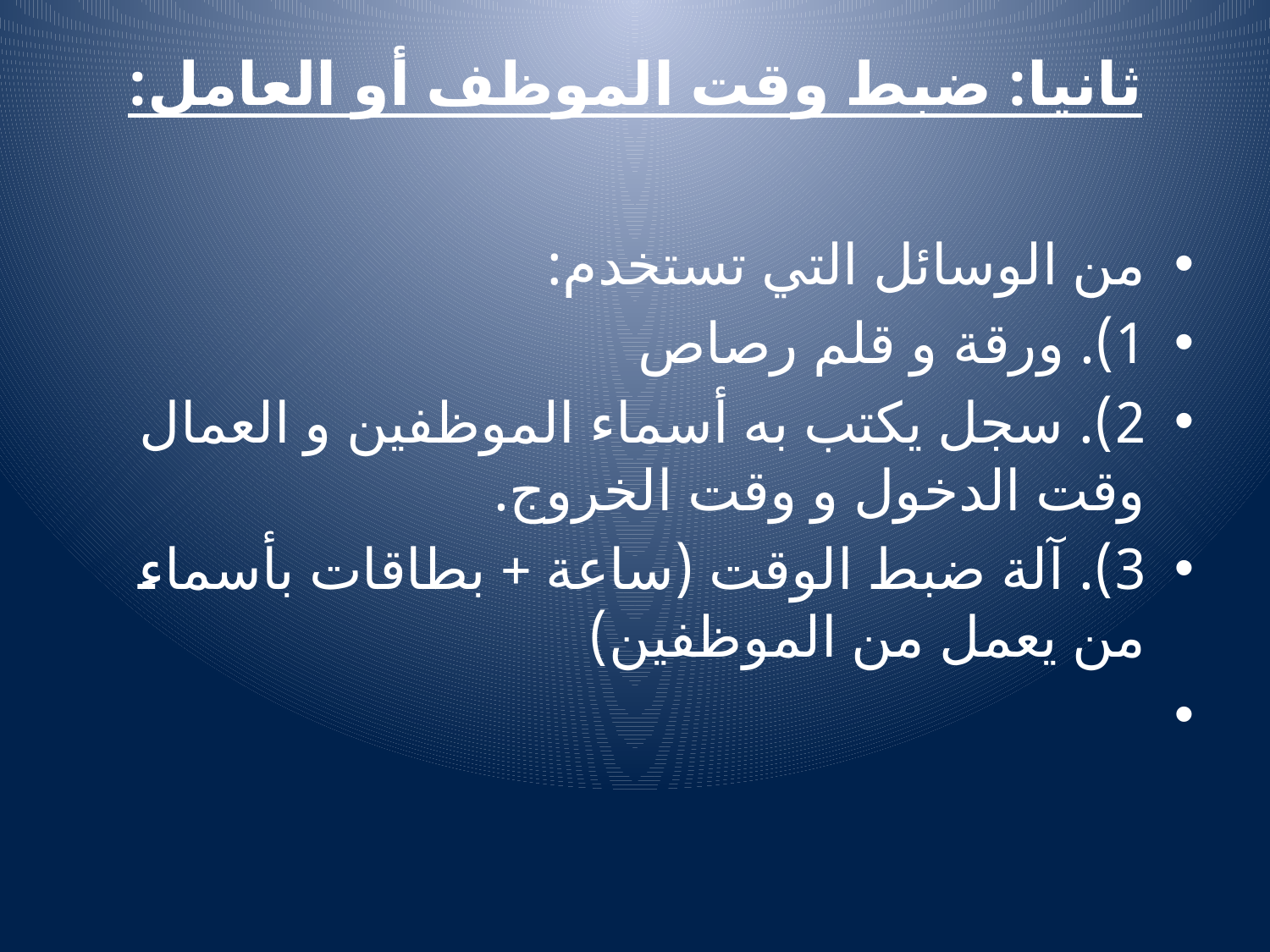

# ثانيا: ضبط وقت الموظف أو العامل:
من الوسائل التي تستخدم:
1). ورقة و قلم رصاص
2). سجل يكتب به أسماء الموظفين و العمال وقت الدخول و وقت الخروج.
3). آلة ضبط الوقت (ساعة + بطاقات بأسماء من يعمل من الموظفين)